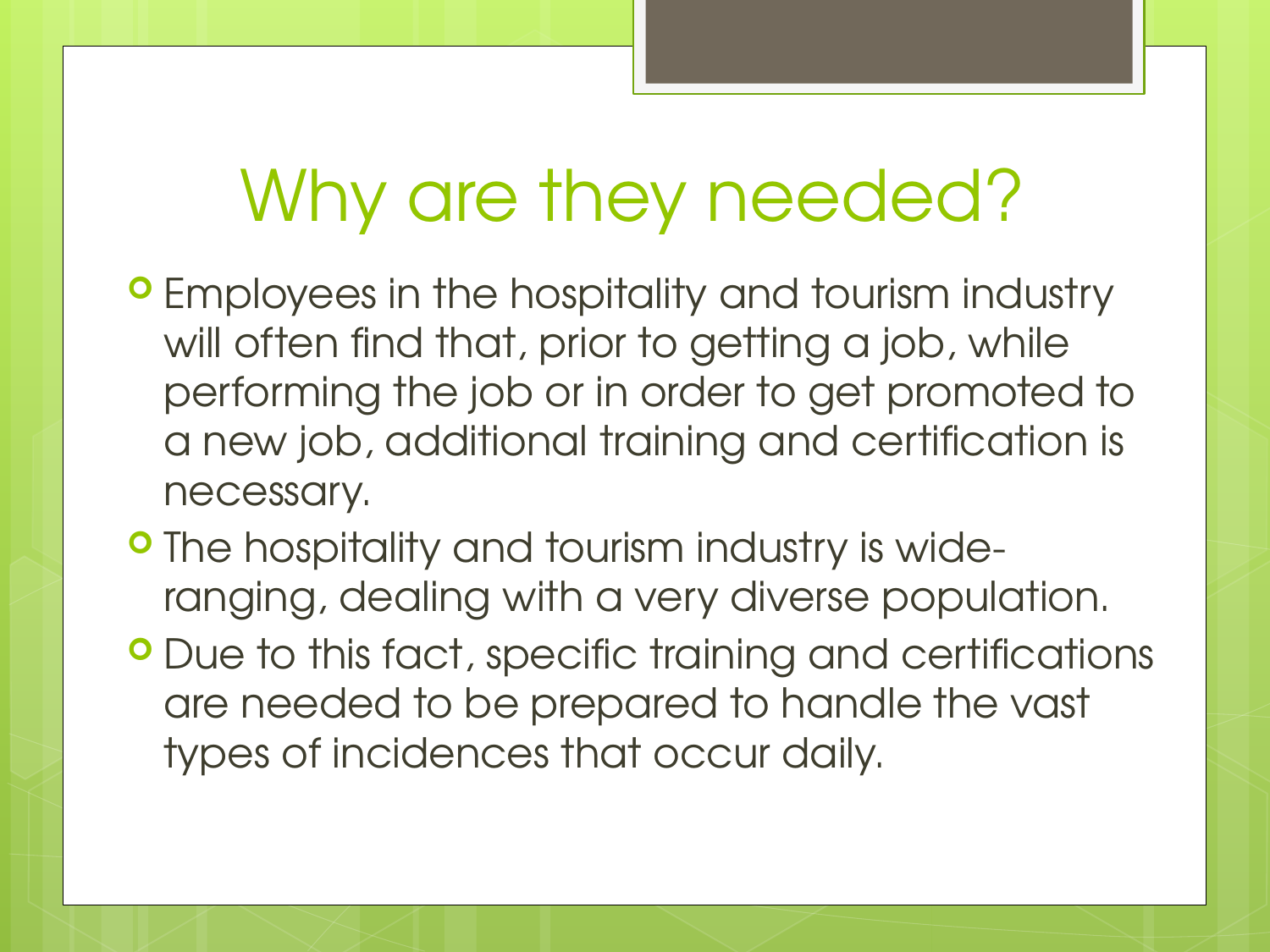

# Why are they needed?
Employees in the hospitality and tourism industry will often find that, prior to getting a job, while performing the job or in order to get promoted to a new job, additional training and certification is necessary.
The hospitality and tourism industry is wide-ranging, dealing with a very diverse population.
Due to this fact, specific training and certifications are needed to be prepared to handle the vast types of incidences that occur daily.